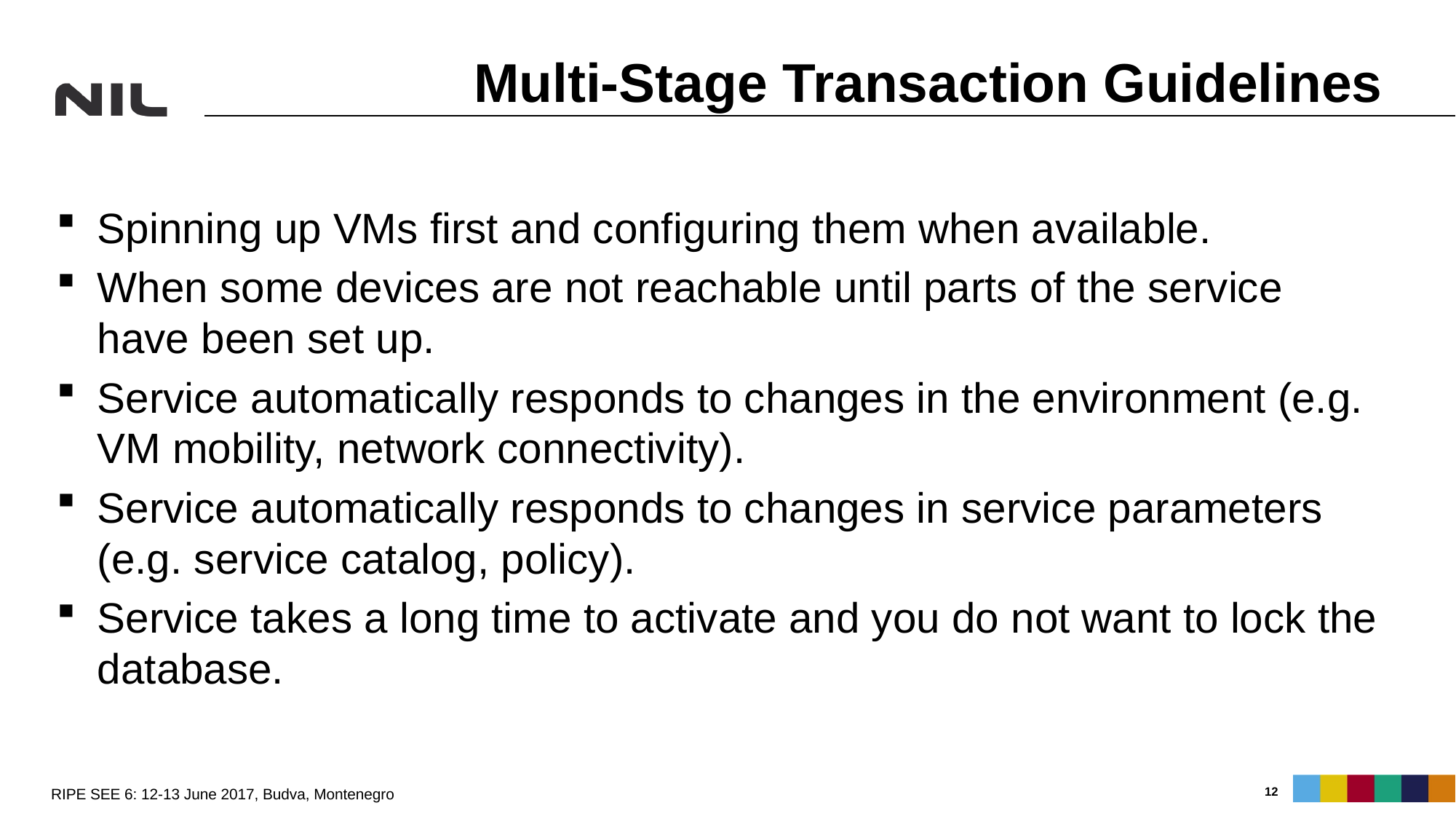

# Multi-Stage Transaction Guidelines
Spinning up VMs first and configuring them when available.
When some devices are not reachable until parts of the service have been set up.
Service automatically responds to changes in the environment (e.g. VM mobility, network connectivity).
Service automatically responds to changes in service parameters (e.g. service catalog, policy).
Service takes a long time to activate and you do not want to lock the database.